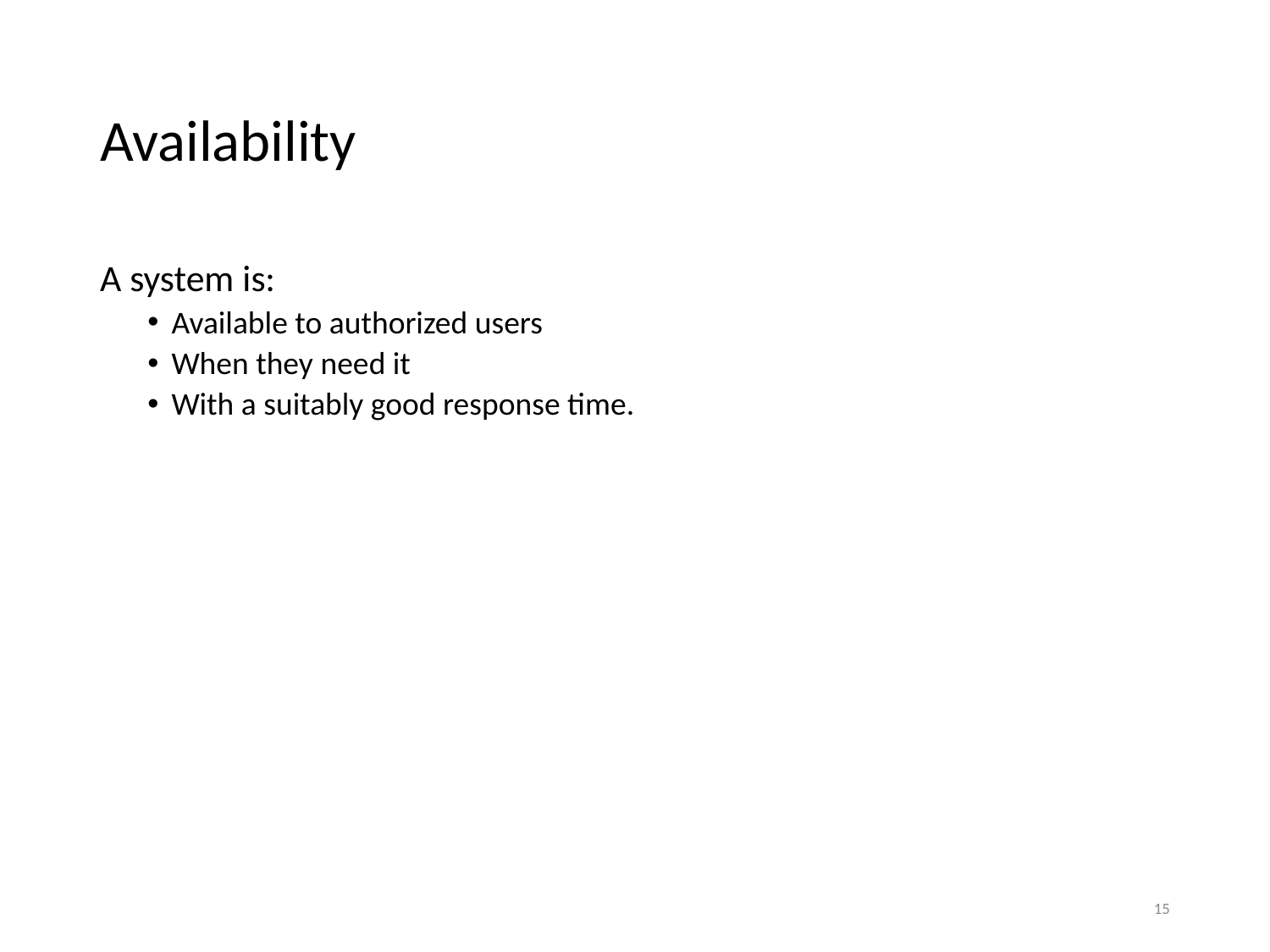

# Availability
A system is:
Available to authorized users
When they need it
With a suitably good response time.
15